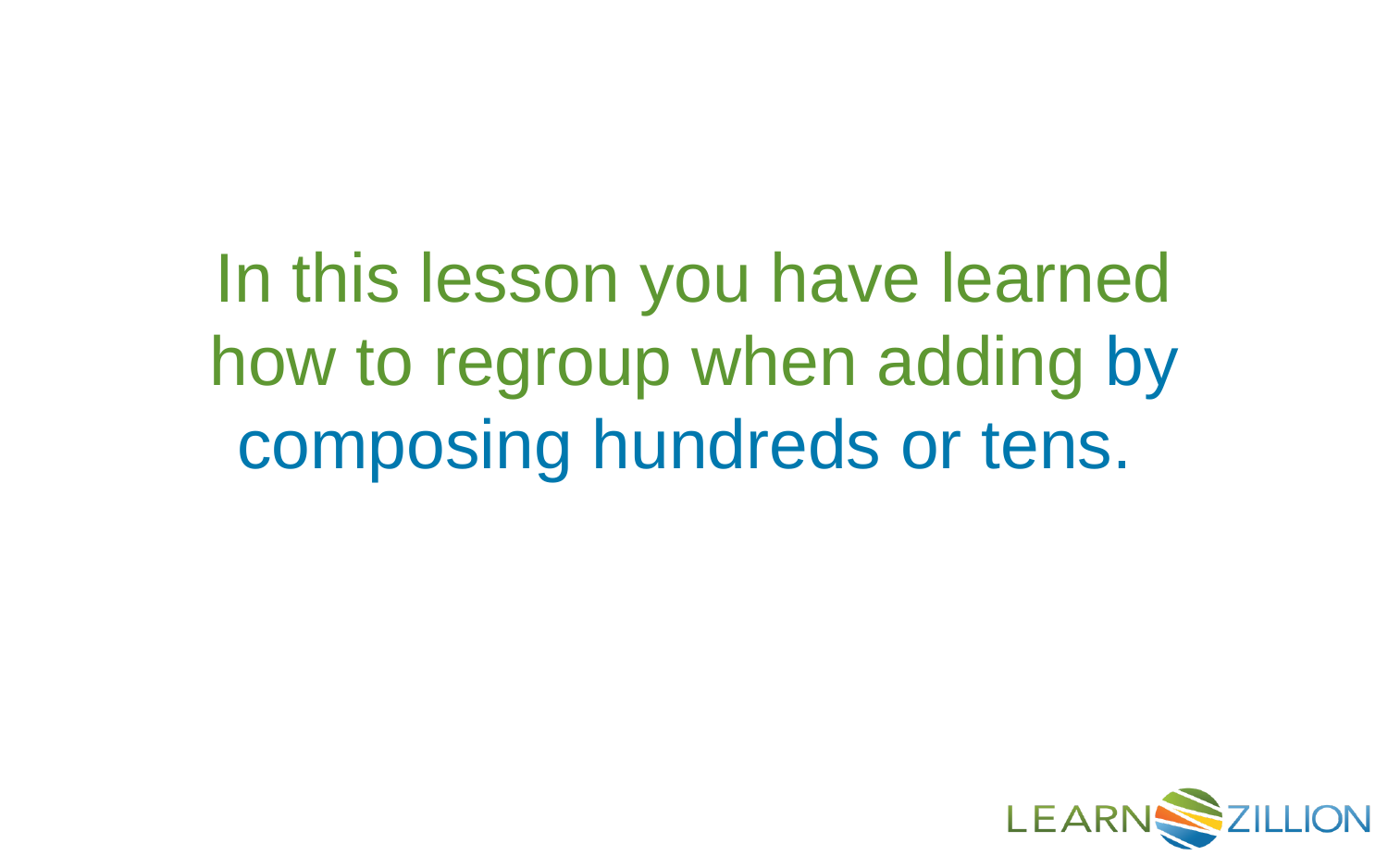

In this lesson you have learned how to regroup when adding by composing hundreds or tens.